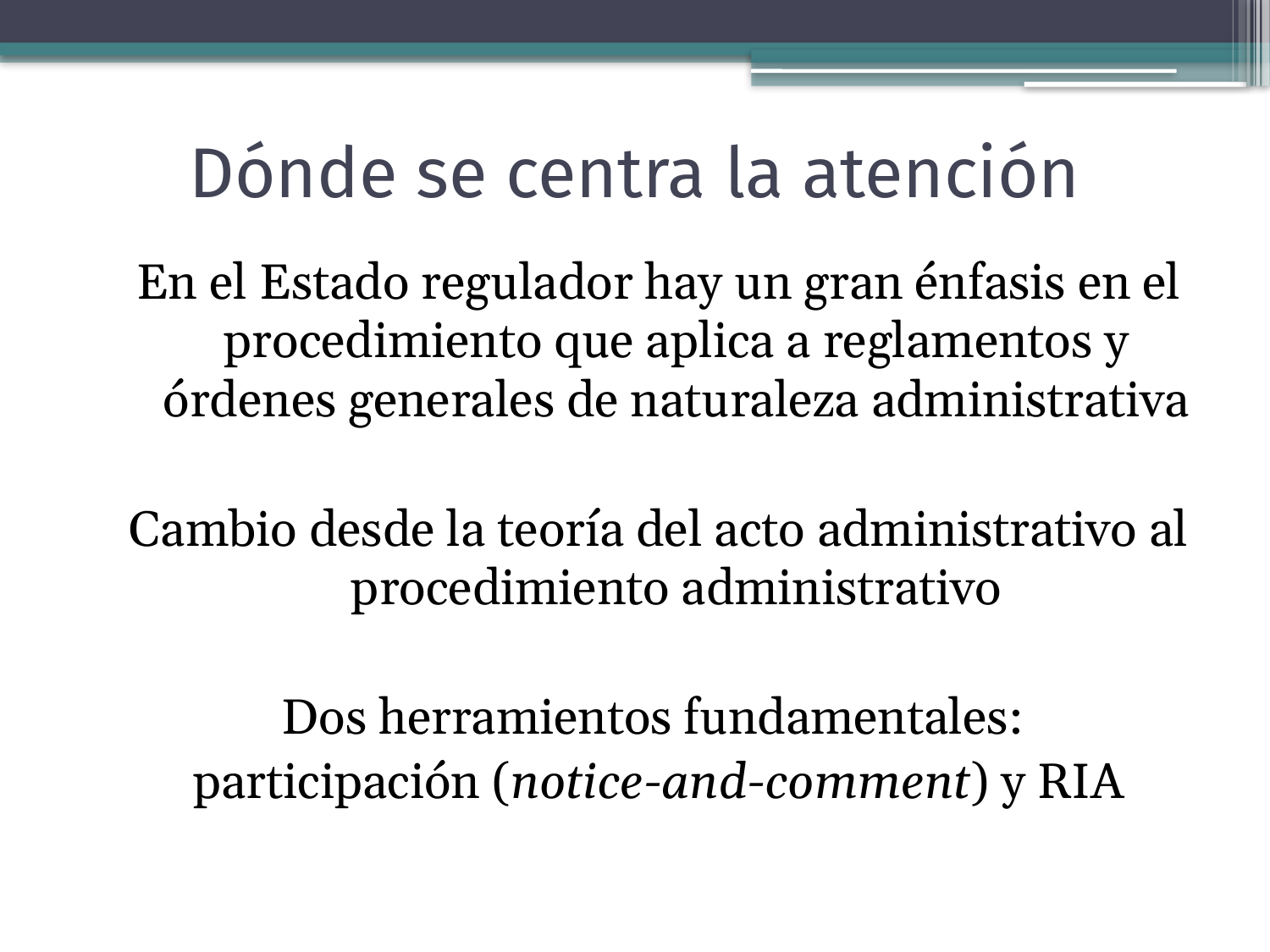

# Dónde se centra la atención
En el Estado regulador hay un gran énfasis en el procedimiento que aplica a reglamentos y órdenes generales de naturaleza administrativa

Cambio desde la teoría del acto administrativo al procedimiento administrativo

Dos herramientos fundamentales:
participación (notice-and-comment) y RIA